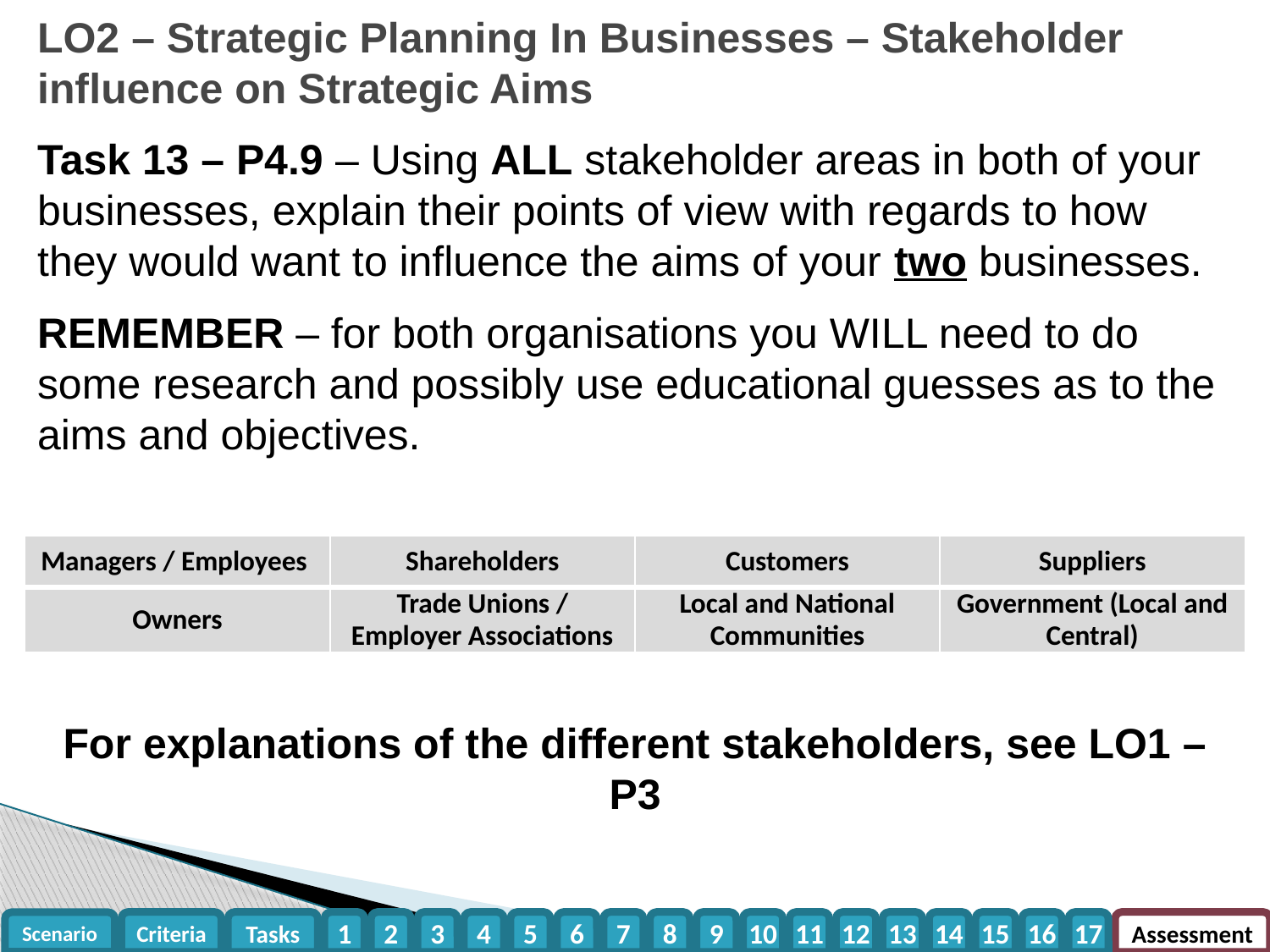

LO2 – Strategic Planning In Businesses – Stakeholder influence on Strategic Aims
Task 13 – P4.9 – Using ALL stakeholder areas in both of your businesses, explain their points of view with regards to how they would want to influence the aims of your two businesses.
REMEMBER – for both organisations you WILL need to do some research and possibly use educational guesses as to the aims and objectives.

For explanations of the different stakeholders, see LO1 – P3

| Managers / Employees | Shareholders | Customers | Suppliers |
| --- | --- | --- | --- |
| Owners | Trade Unions / Employer Associations | Local and National Communities | Government (Local and Central) |